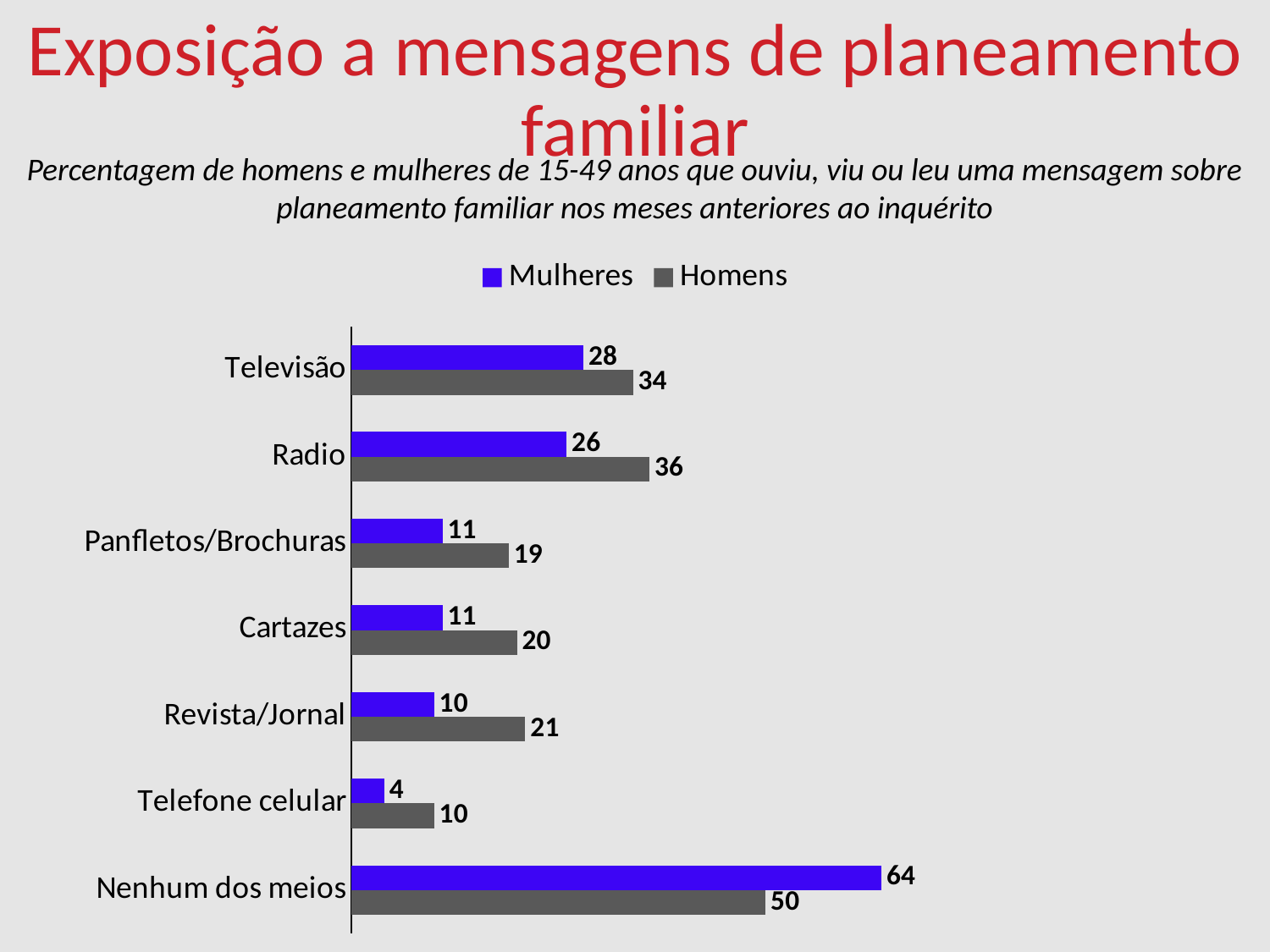

Exposição a mensagens de planeamento familiar
Percentagem de homens e mulheres de 15-49 anos que ouviu, viu ou leu uma mensagem sobre planeamento familiar nos meses anteriores ao inquérito

### Chart

| Category | Homens | Mulheres |
|---|---|---|
| Nenhum dos meios | 50.0 | 64.0 |
| Telefone celular | 10.0 | 4.0 |
| Revista/Jornal | 21.0 | 10.0 |
| Cartazes | 20.0 | 11.0 |
| Panfletos/Brochuras | 19.0 | 11.0 |
| Radio | 36.0 | 26.0 |
| Televisão | 34.0 | 28.0 |